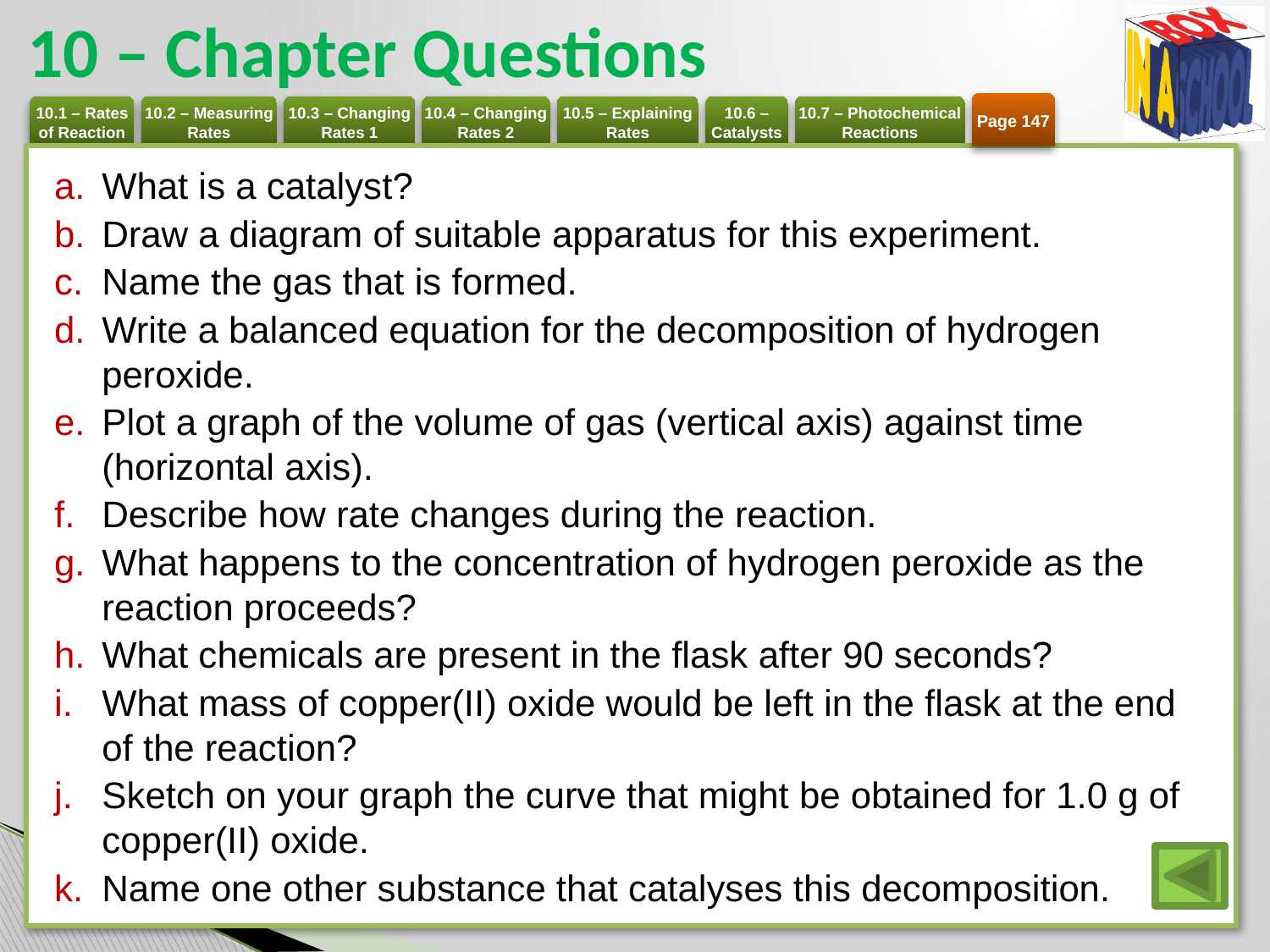

# 10 – Chapter Questions
Page 147
What is a catalyst?
Draw a diagram of suitable apparatus for this experiment.
Name the gas that is formed.
Write a balanced equation for the decomposition of hydrogen peroxide.
Plot a graph of the volume of gas (vertical axis) against time (horizontal axis).
Describe how rate changes during the reaction.
What happens to the concentration of hydrogen peroxide as the reaction proceeds?
What chemicals are present in the flask after 90 seconds?
What mass of copper(II) oxide would be left in the flask at the end of the reaction?
Sketch on your graph the curve that might be obtained for 1.0 g of copper(II) oxide.
Name one other substance that catalyses this decomposition.